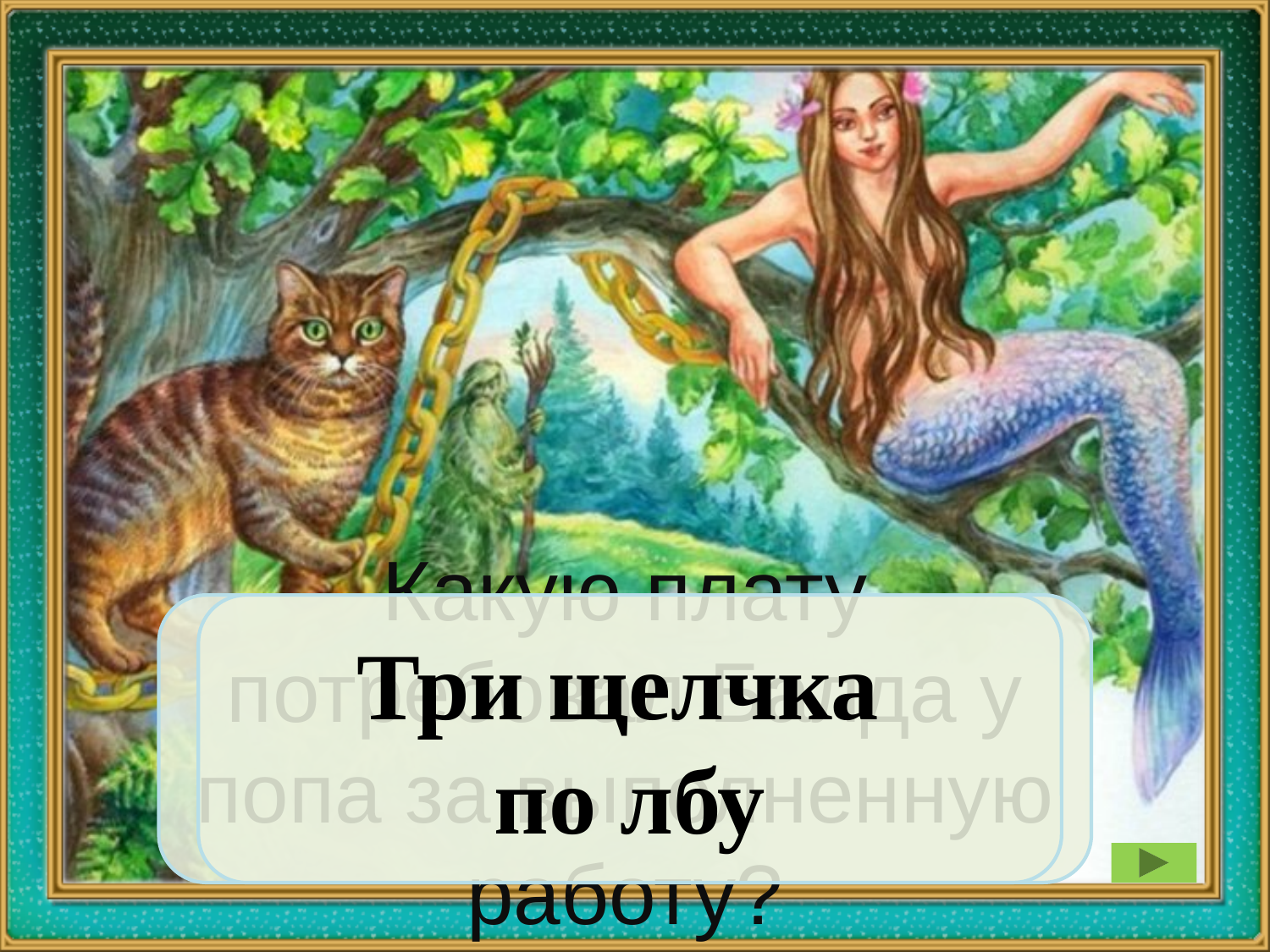

Какую плату потребовал Балда у попа за выполненную работу?
Три щелчка
по лбу